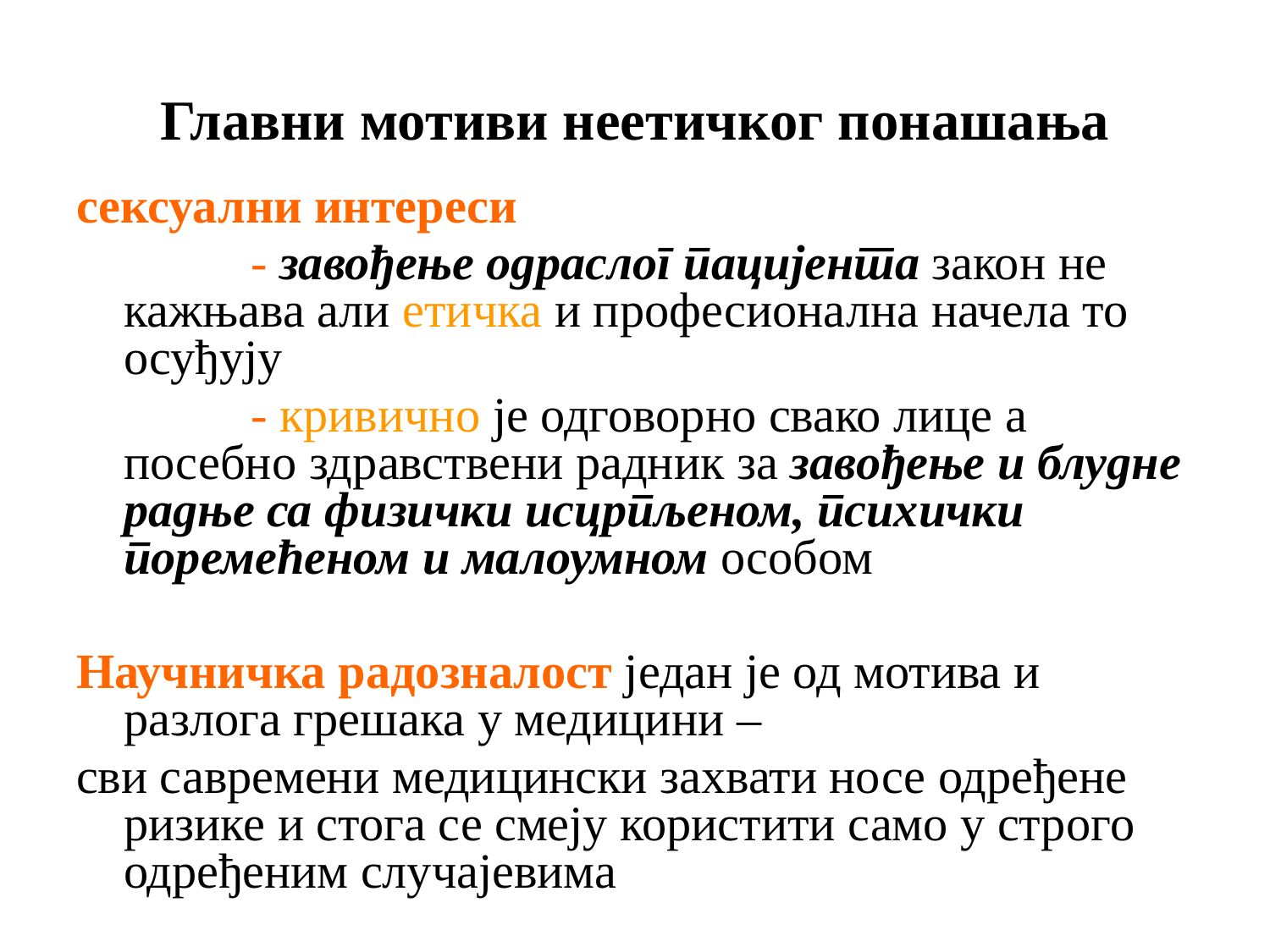

# Главни мотиви неетичког понашања
сексуални интереси
		- завођење одраслог пацијента закон не кажњава али етичка и професионална начела то осуђују
		- кривично је одговорно свако лице а посебно здравствени радник за завођење и блудне радње са физички исцрпљеном, психички поремећеном и малоумном особом

Научничка радозналост један је од мотива и разлога грешака у медицини –
сви савремени медицински захвати носе одређене ризике и стога се смеју користити само у строго одређеним случајевима